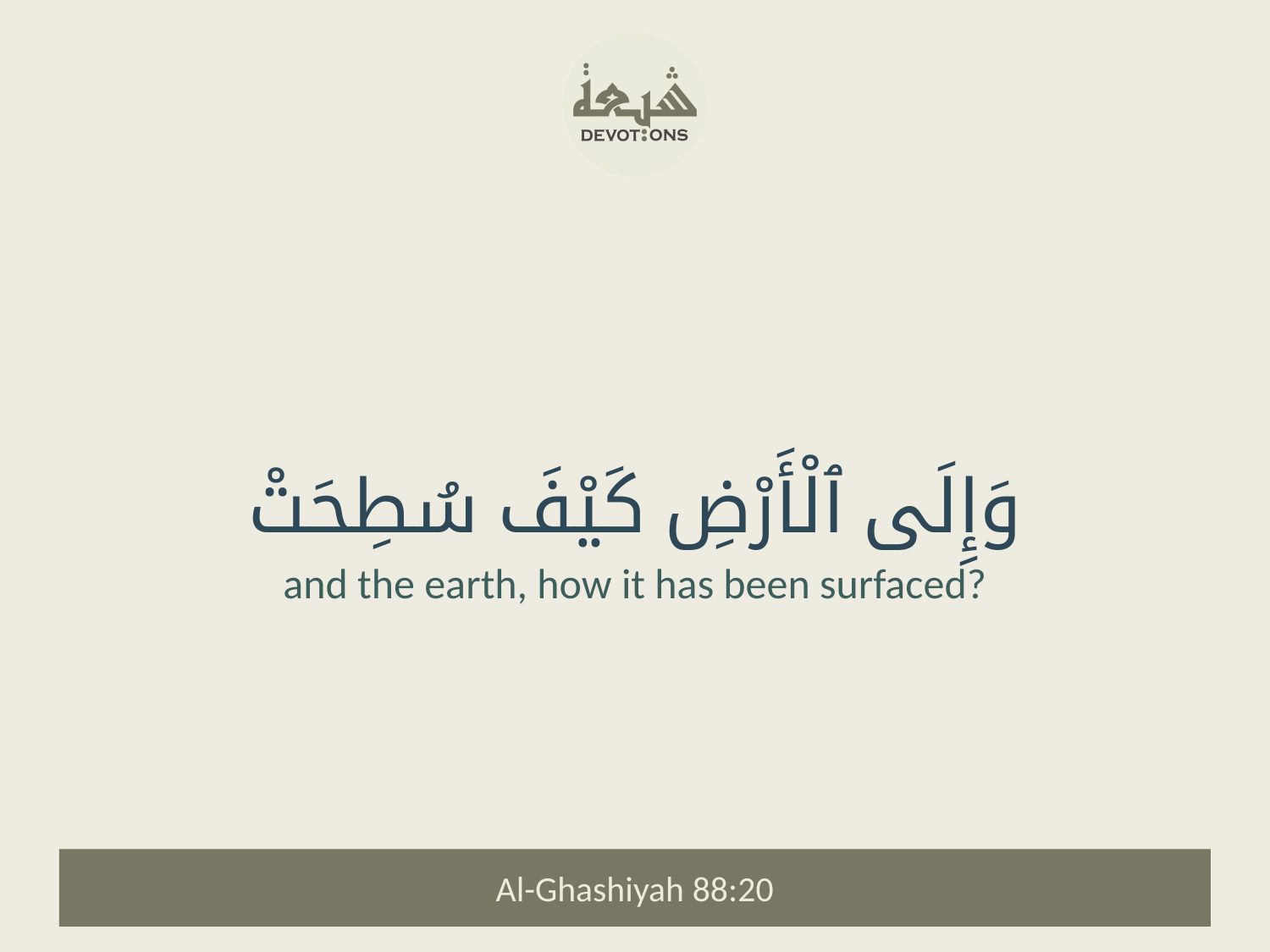

وَإِلَى ٱلْأَرْضِ كَيْفَ سُطِحَتْ
and the earth, how it has been surfaced?
Al-Ghashiyah 88:20